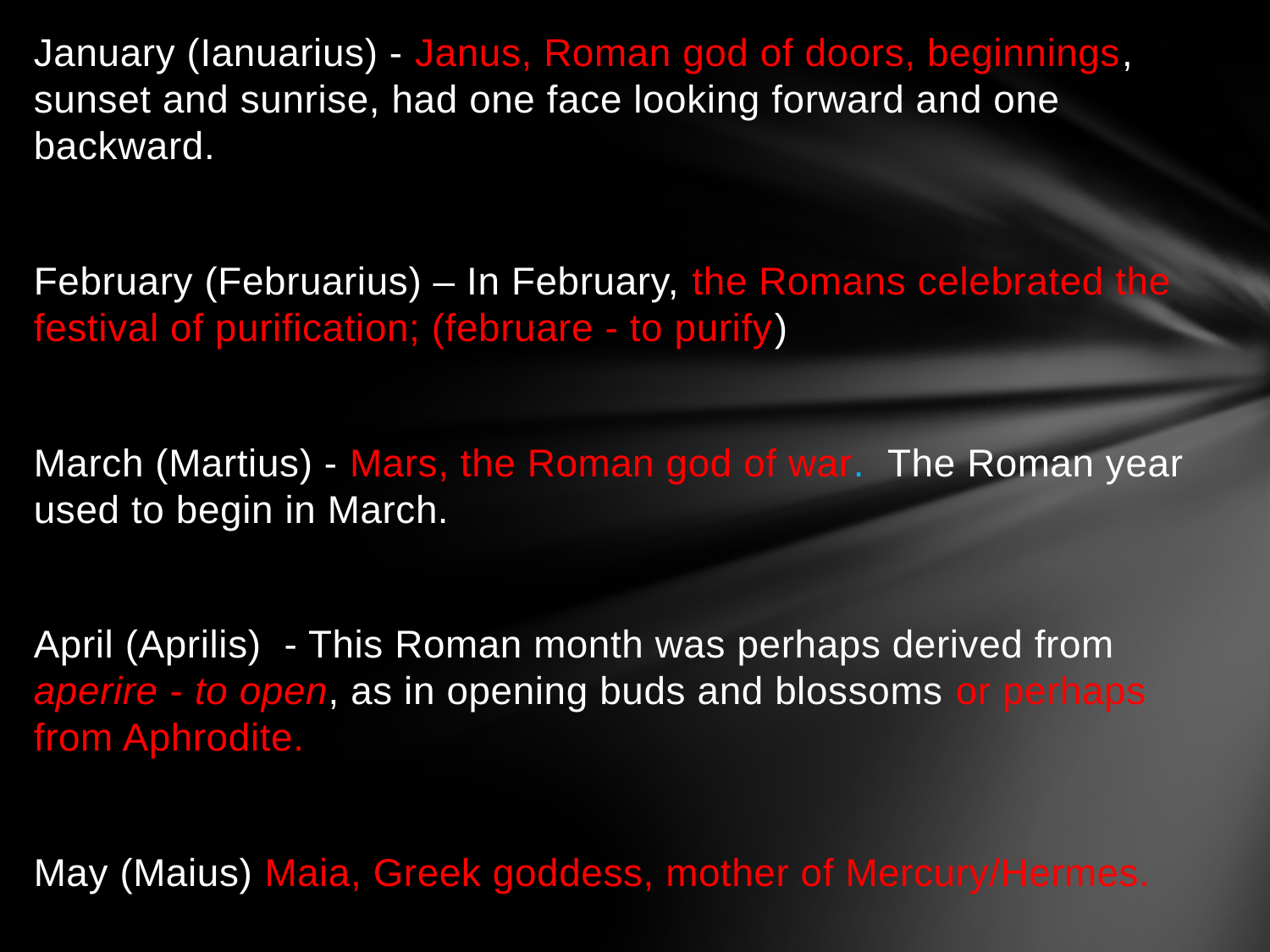

January (Ianuarius) - Janus, Roman god of doors, beginnings, sunset and sunrise, had one face looking forward and one backward.

February (Februarius) – In February, the Romans celebrated the festival of purification; (februare - to purify)

March (Martius) - Mars, the Roman god of war.  The Roman year used to begin in March.

April (Aprilis)  - This Roman month was perhaps derived from aperire - to open, as in opening buds and blossoms or perhaps from Aphrodite.

May (Maius) Maia, Greek goddess, mother of Mercury/Hermes.

June (Iunius) - Juno, queen of the gods.